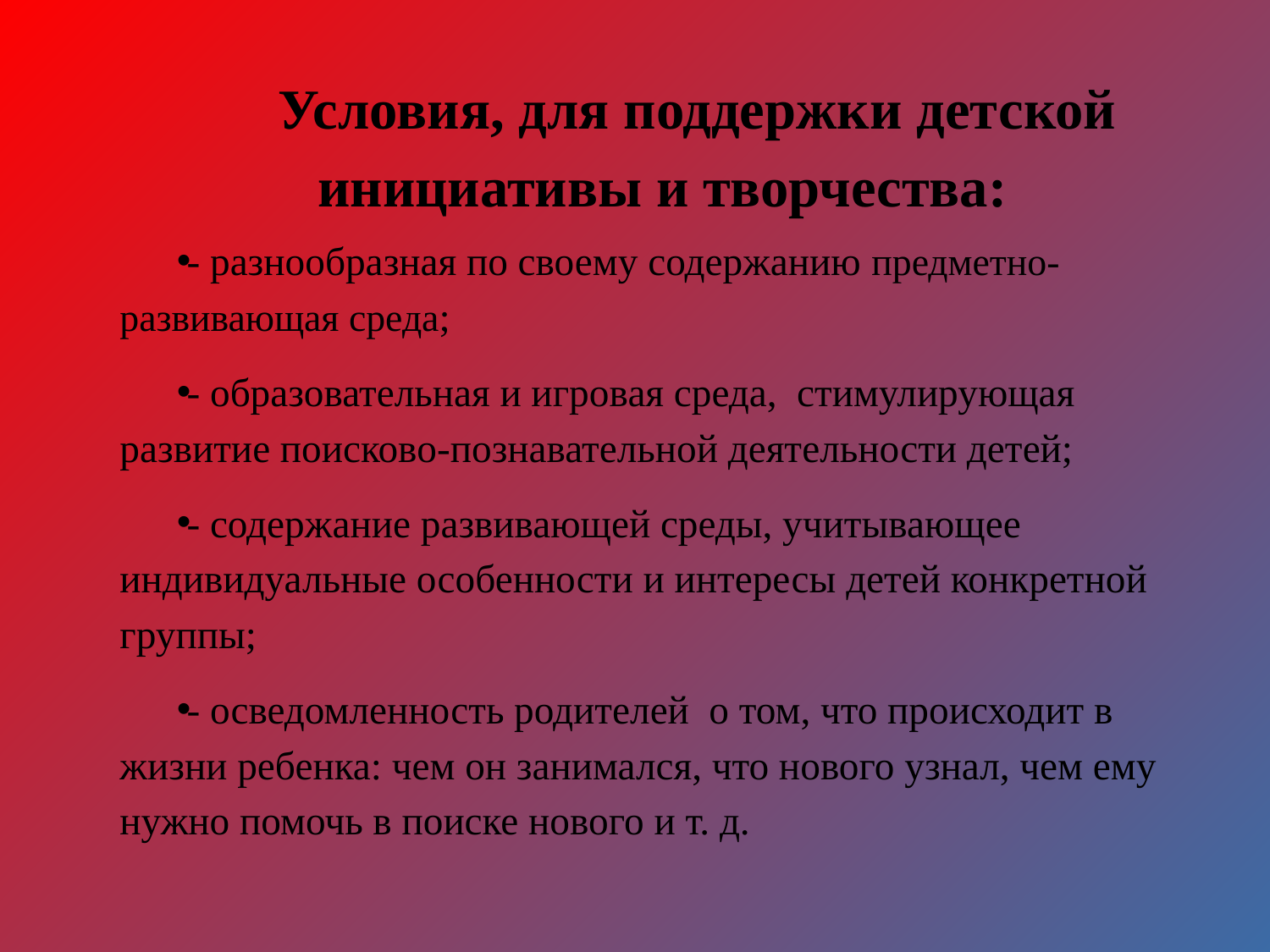

# Условия, для поддержки детской инициативы и творчества:
- разнообразная по своему содержанию предметно-развивающая среда;
- образовательная и игровая среда,  стимулирующая  развитие поисково-познавательной деятельности детей;
- содержание развивающей среды, учитывающее индивидуальные особенности и интересы детей конкретной группы;
- осведомленность родителей  о том, что происходит в жизни ребенка: чем он занимался, что нового узнал, чем ему нужно помочь в поиске нового и т. д.